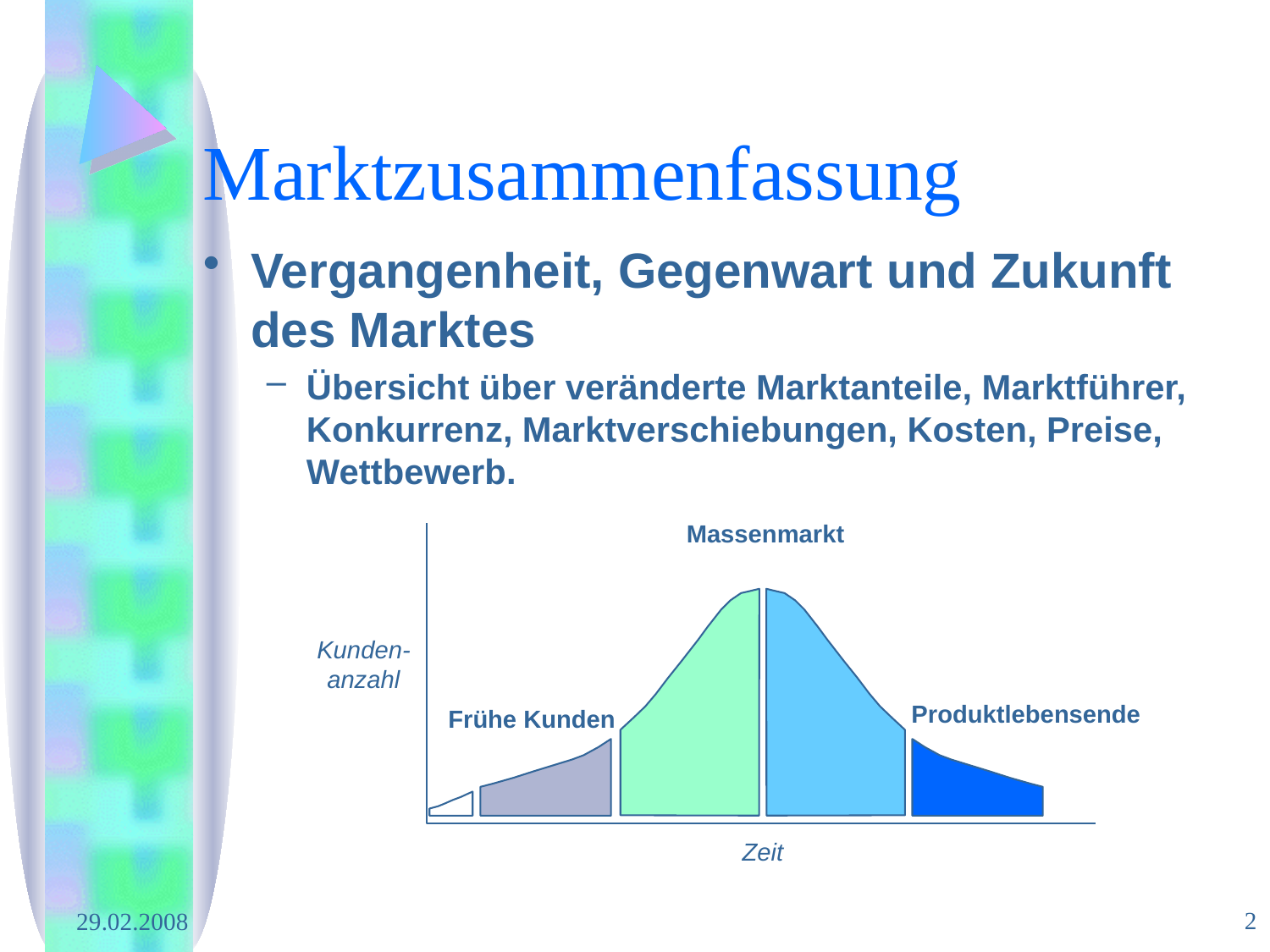

# Marktzusammenfassung
Vergangenheit, Gegenwart und Zukunft des Marktes
Übersicht über veränderte Marktanteile, Marktführer, Konkurrenz, Marktverschiebungen, Kosten, Preise, Wettbewerb.
Massenmarkt

Kunden-
anzahl
Produktlebensende
Frühe Kunden

Zeit
2
29.02.2008